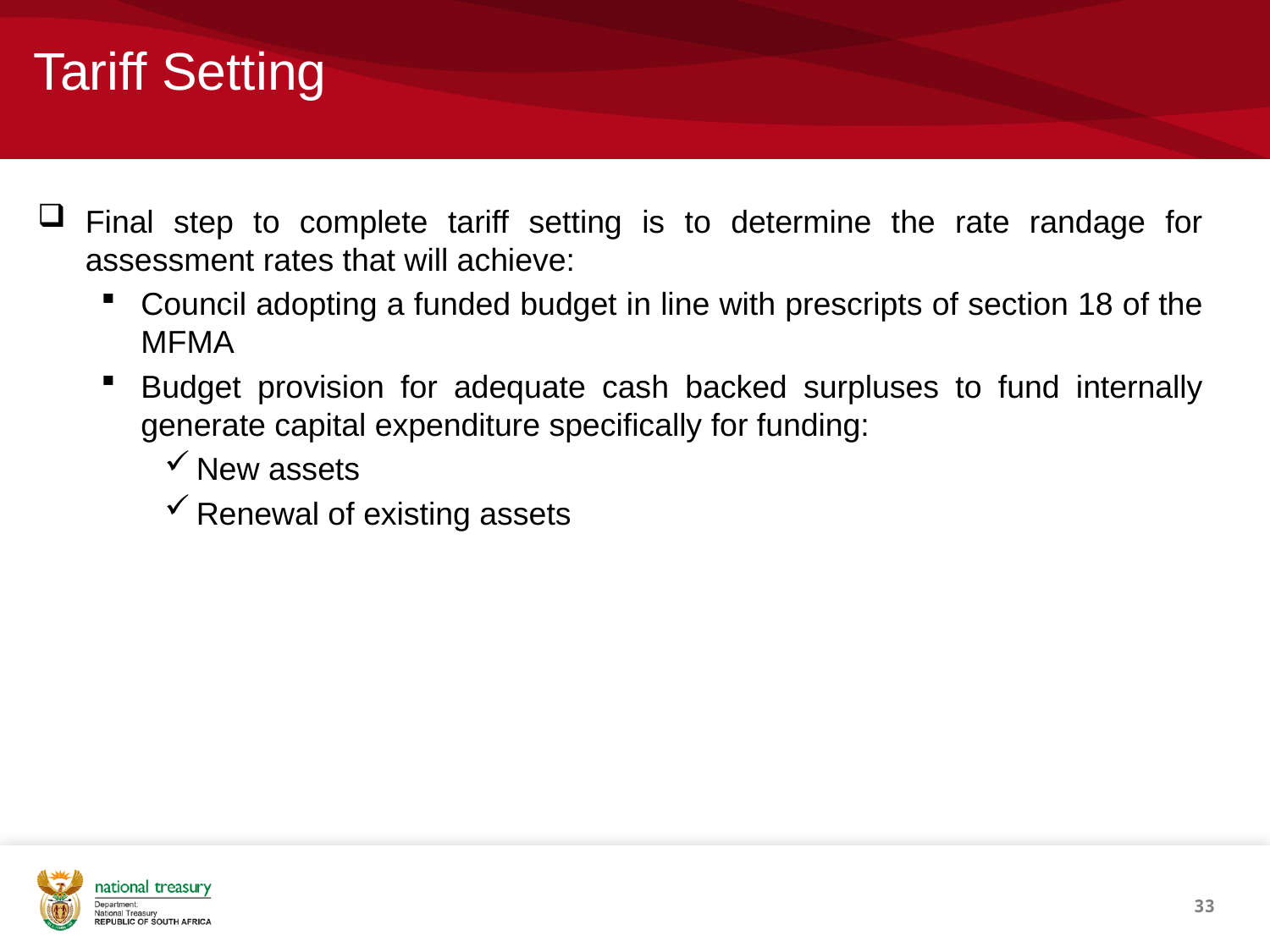

# Tariff Setting

Final step to complete tariff setting is to determine the rate randage for assessment rates that will achieve:
Council adopting a funded budget in line with prescripts of section 18 of the MFMA
Budget provision for adequate cash backed surpluses to fund internally generate capital expenditure specifically for funding:
New assets
Renewal of existing assets

33